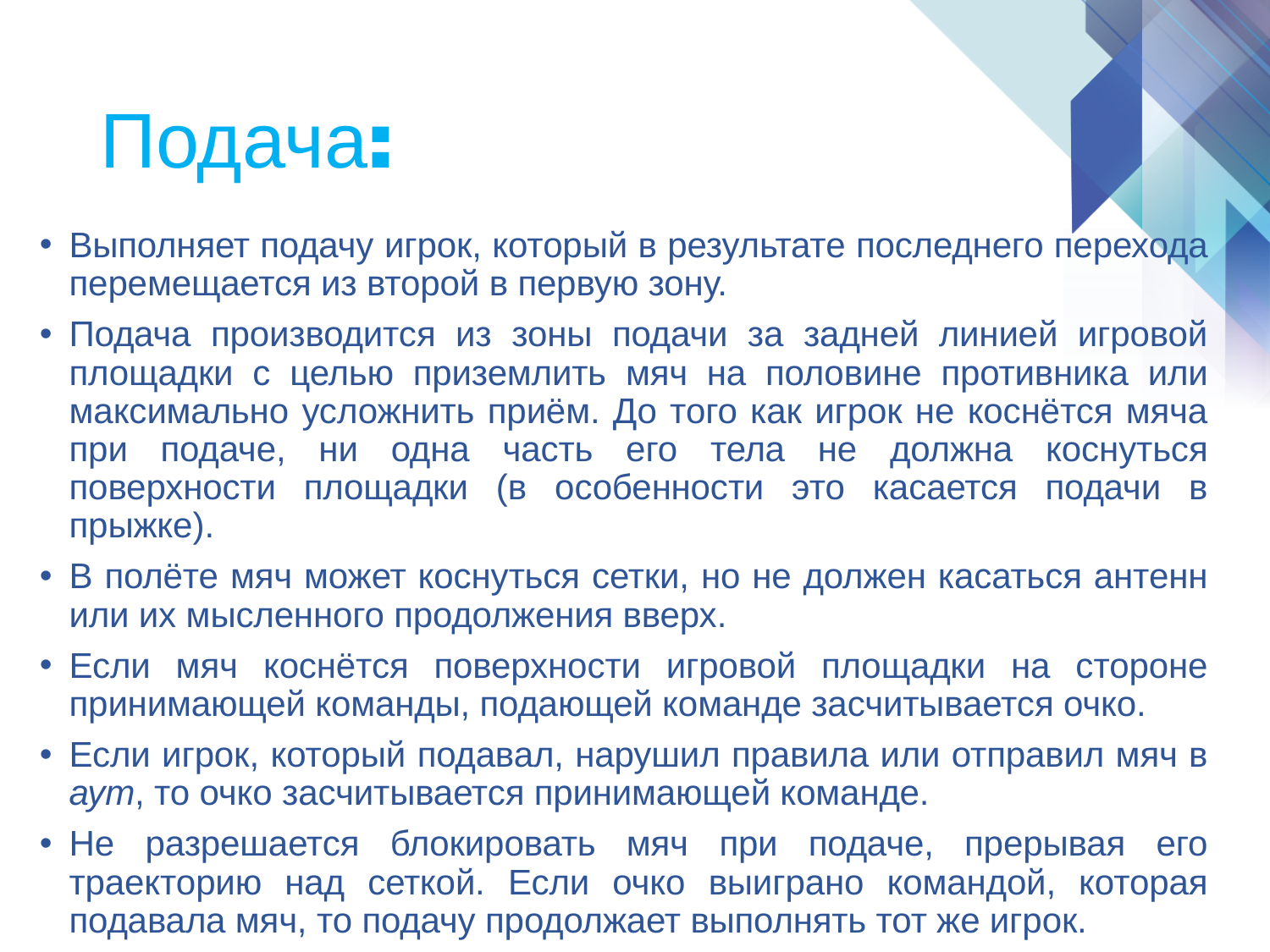

# Подача:
Выполняет подачу игрок, который в результате последнего перехода перемещается из второй в первую зону.
Подача производится из зоны подачи за задней линией игровой площадки с целью приземлить мяч на половине противника или максимально усложнить приём. До того как игрок не коснётся мяча при подаче, ни одна часть его тела не должна коснуться поверхности площадки (в особенности это касается подачи в прыжке).
В полёте мяч может коснуться сетки, но не должен касаться антенн или их мысленного продолжения вверх.
Если мяч коснётся поверхности игровой площадки на стороне принимающей команды, подающей команде засчитывается очко.
Если игрок, который подавал, нарушил правила или отправил мяч в аут, то очко засчитывается принимающей команде.
Не разрешается блокировать мяч при подаче, прерывая его траекторию над сеткой. Если очко выиграно командой, которая подавала мяч, то подачу продолжает выполнять тот же игрок.